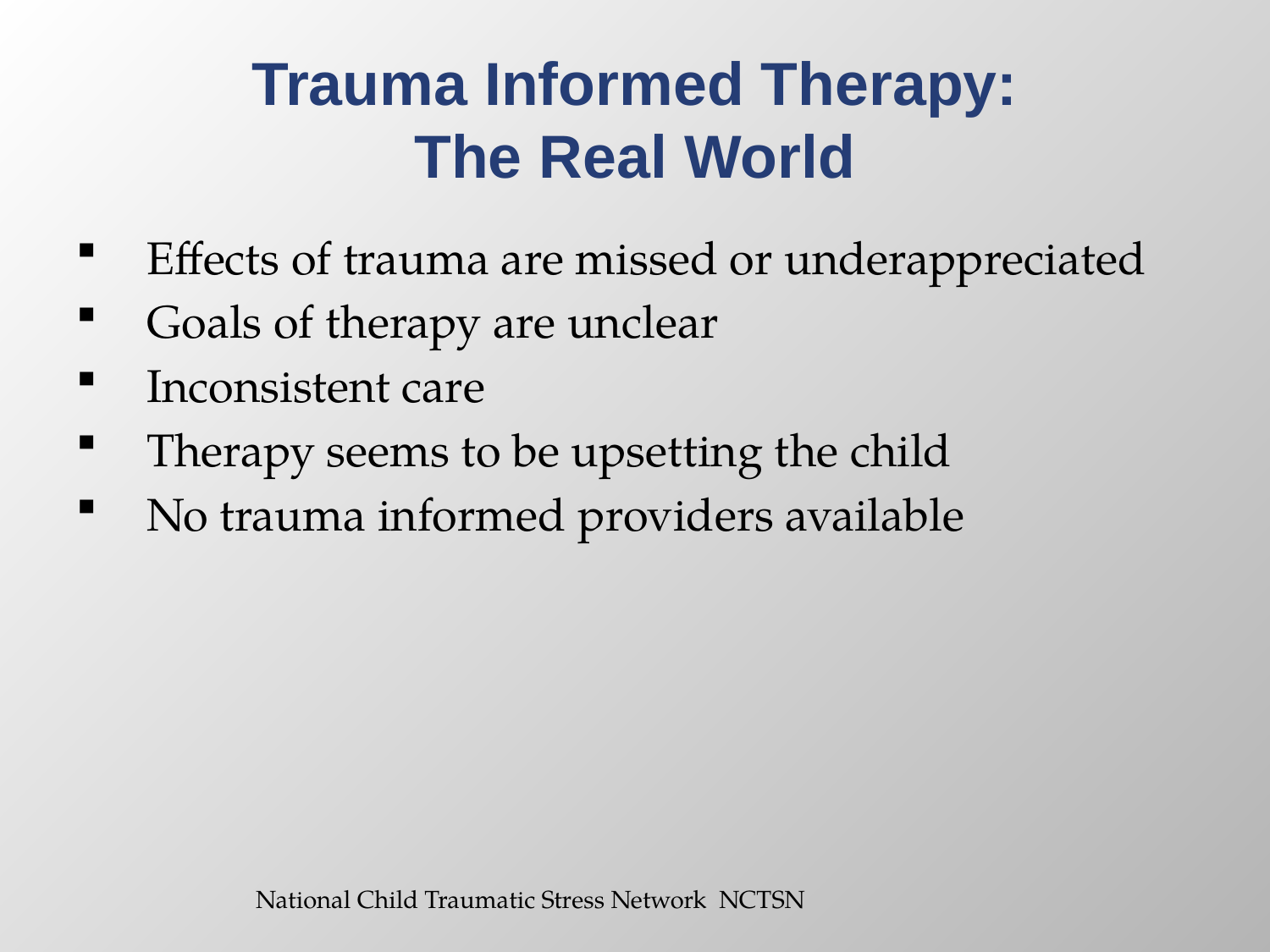

# Trauma Informed Therapy: The Real World
  Effects of trauma are missed or underappreciated
  Goals of therapy are unclear
  Inconsistent care
  Therapy seems to be upsetting the child
  No trauma informed providers available
National Child Traumatic Stress Network  NCTSN